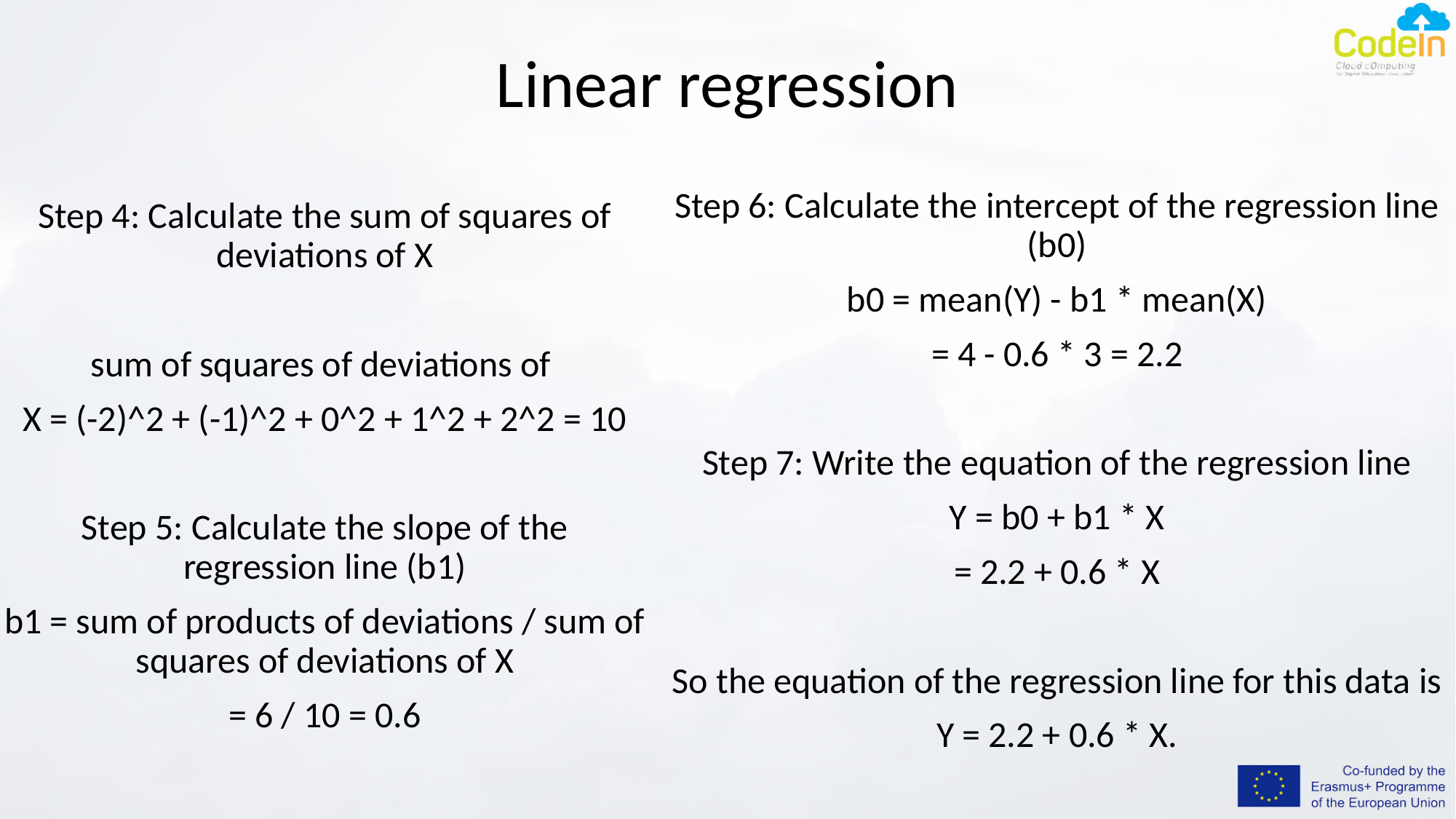

# Linear regression
Step 6: Calculate the intercept of the regression line (b0)
b0 = mean(Y) - b1 * mean(X)
= 4 - 0.6 * 3 = 2.2

Step 7: Write the equation of the regression line
Y = b0 + b1 * X
= 2.2 + 0.6 * X

So the equation of the regression line for this data is
Y = 2.2 + 0.6 * X.
Step 4: Calculate the sum of squares of deviations of X

sum of squares of deviations of
X = (-2)^2 + (-1)^2 + 0^2 + 1^2 + 2^2 = 10

Step 5: Calculate the slope of the regression line (b1)
b1 = sum of products of deviations / sum of squares of deviations of X
= 6 / 10 = 0.6